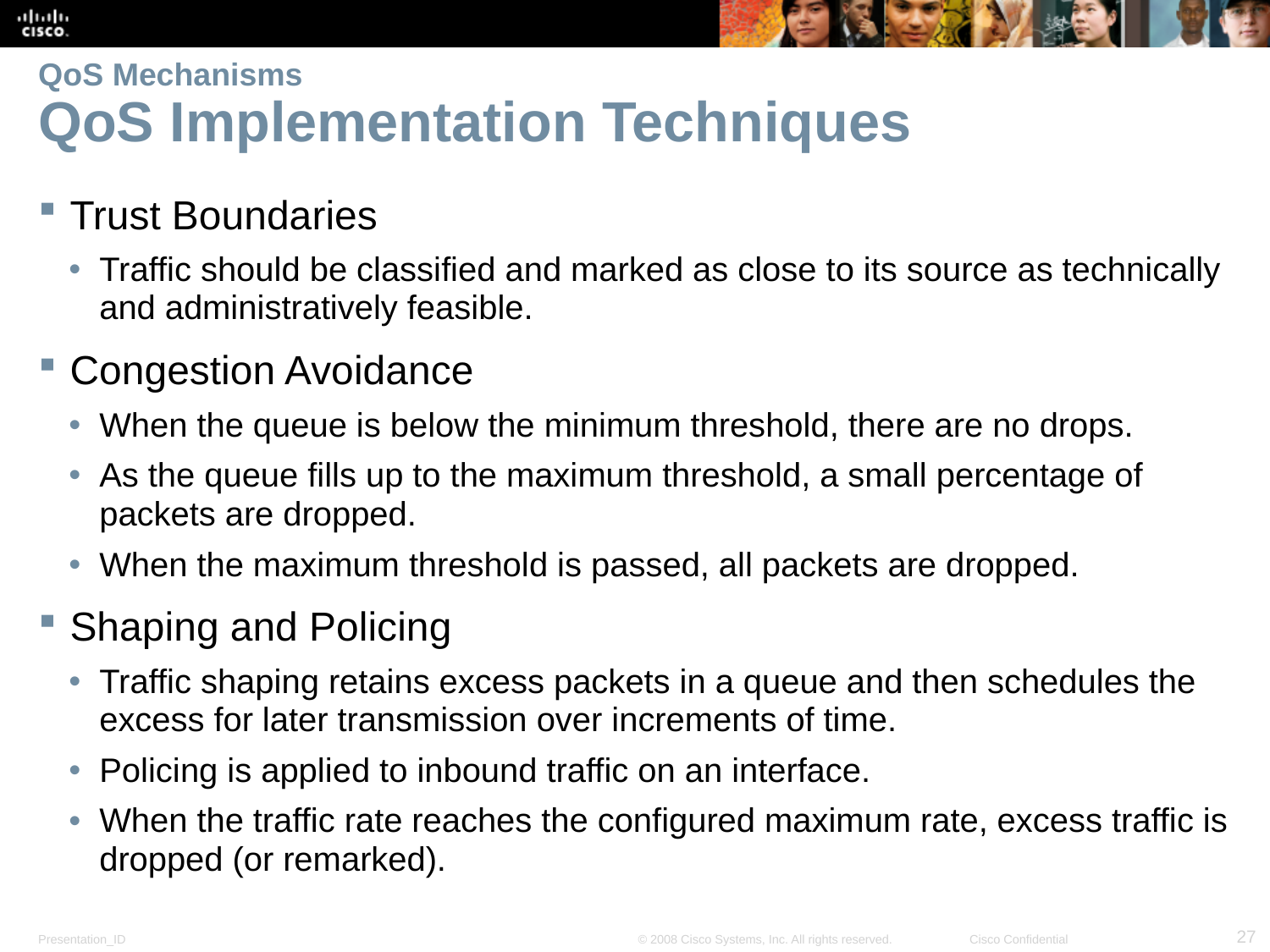

# QoS Mechanisms QoS Implementation Techniques
Trust Boundaries
Traffic should be classified and marked as close to its source as technically and administratively feasible.
Congestion Avoidance
When the queue is below the minimum threshold, there are no drops.
As the queue fills up to the maximum threshold, a small percentage of packets are dropped.
When the maximum threshold is passed, all packets are dropped.
Shaping and Policing
Traffic shaping retains excess packets in a queue and then schedules the excess for later transmission over increments of time.
Policing is applied to inbound traffic on an interface.
When the traffic rate reaches the configured maximum rate, excess traffic is dropped (or remarked).